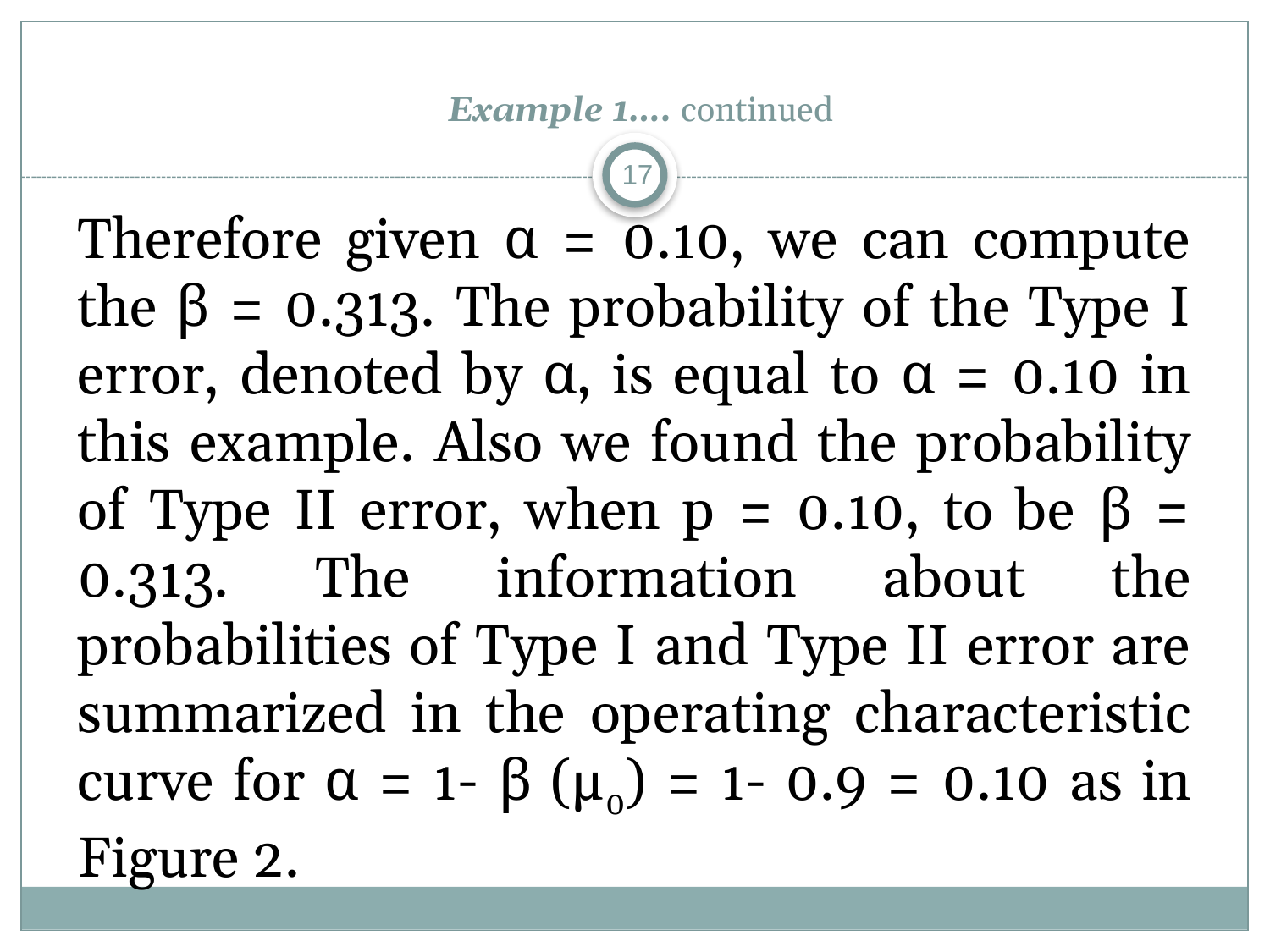

# Example 1…. continued
17
Therefore given α = 0.10, we can compute the β = 0.313. The probability of the Type I error, denoted by α, is equal to α = 0.10 in this example. Also we found the probability of Type II error, when p = 0.10, to be β = 0.313. The information about the probabilities of Type I and Type II error are summarized in the operating characteristic curve for α = 1- β (µ0) = 1- 0.9 = 0.10 as in Figure 2.